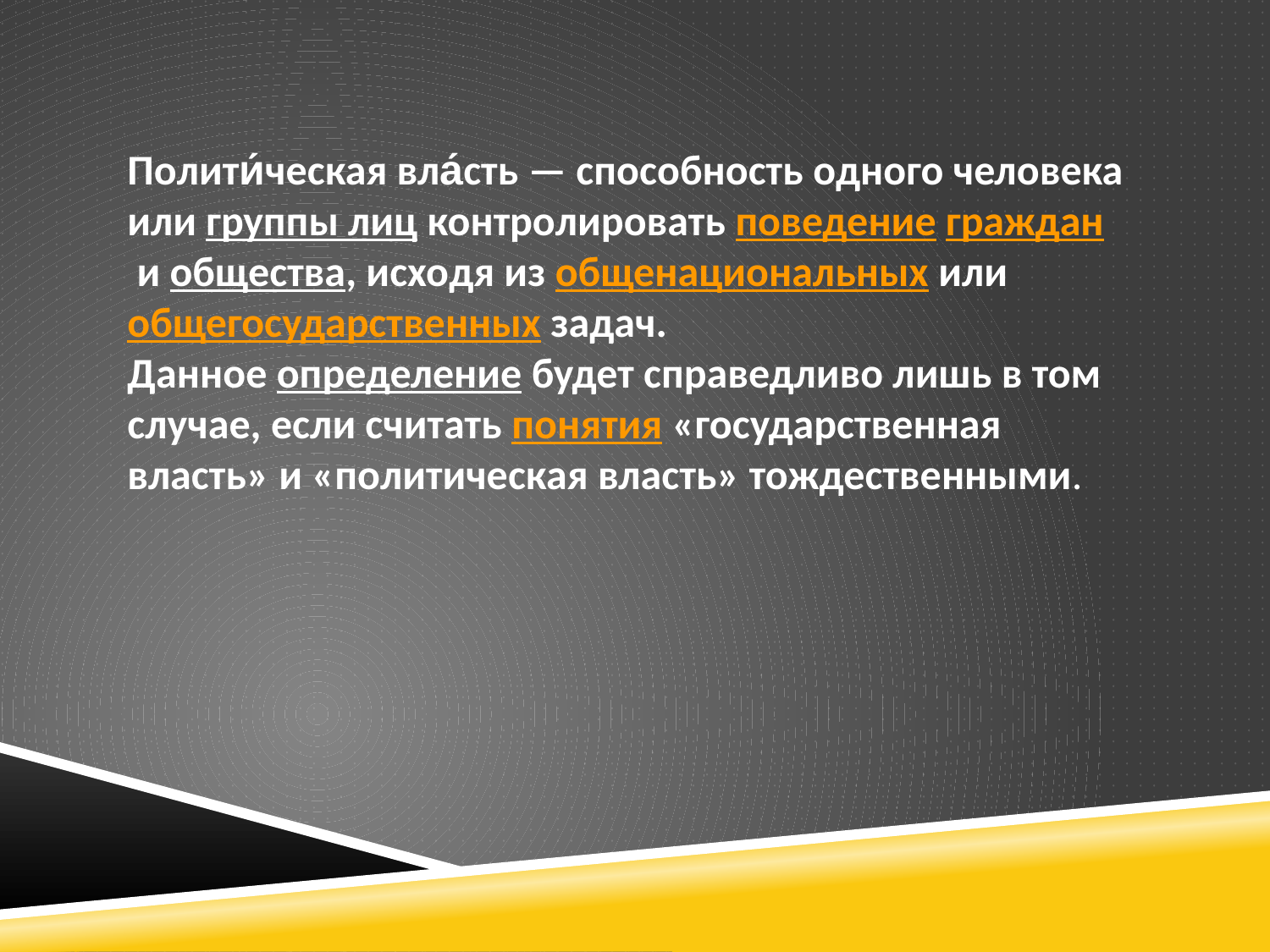

Полити́ческая вла́сть — способность одного человека или группы лиц контролировать поведение граждан и общества, исходя из общенациональных или общегосударственных задач.
Данное определение будет справедливо лишь в том случае, если считать понятия «государственная власть» и «политическая власть» тождественными.